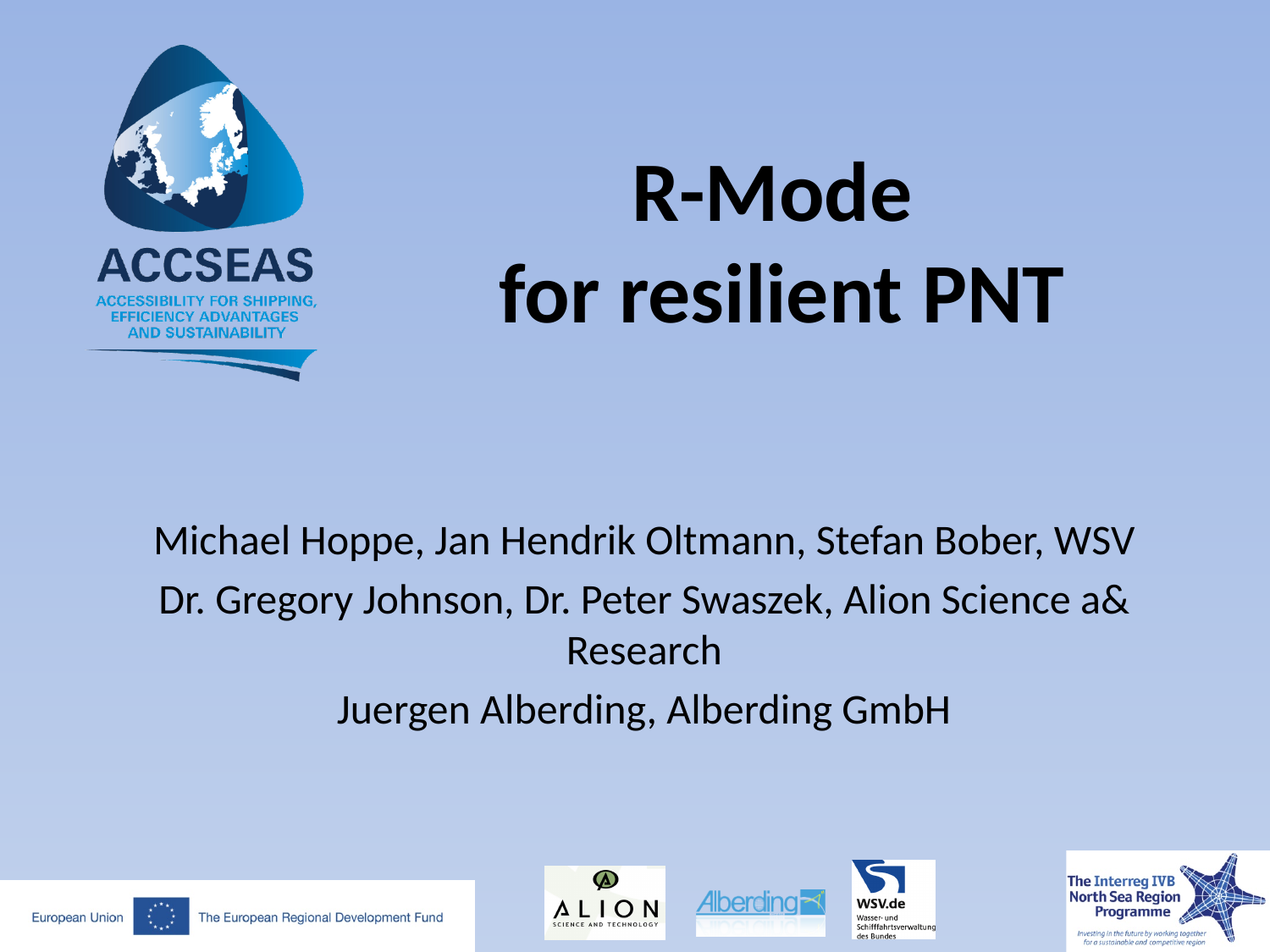

# R-Mode for resilient PNT
Michael Hoppe, Jan Hendrik Oltmann, Stefan Bober, WSV
Dr. Gregory Johnson, Dr. Peter Swaszek, Alion Science a& Research
Juergen Alberding, Alberding GmbH